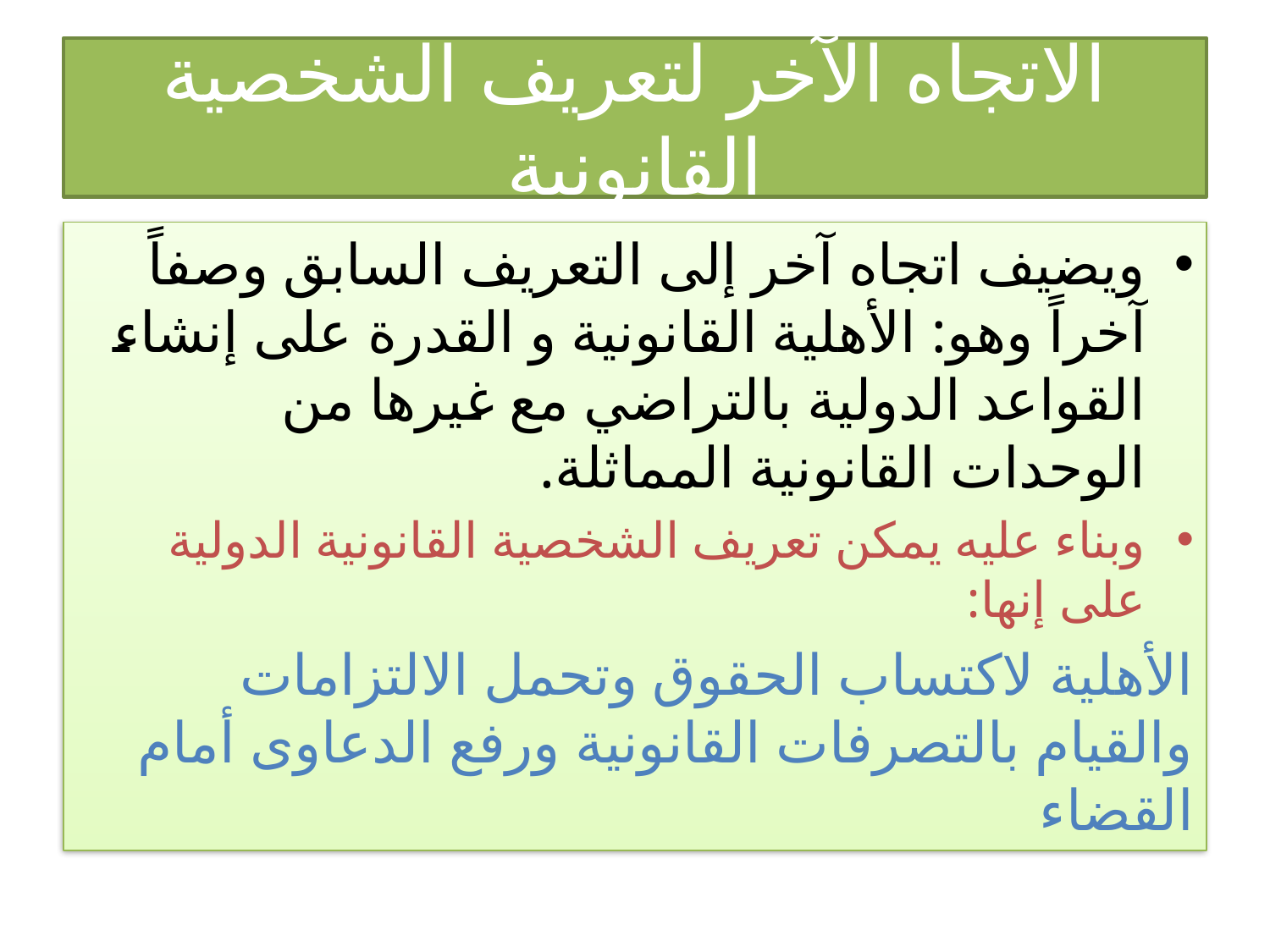

# الاتجاه الآخر لتعريف الشخصية القانونية
ويضيف اتجاه آخر إلى التعريف السابق وصفاً آخراً وهو: الأهلية القانونية و القدرة على إنشاء القواعد الدولية بالتراضي مع غيرها من الوحدات القانونية المماثلة.
وبناء عليه يمكن تعريف الشخصية القانونية الدولية على إنها:
الأهلية لاكتساب الحقوق وتحمل الالتزامات والقيام بالتصرفات القانونية ورفع الدعاوى أمام القضاء